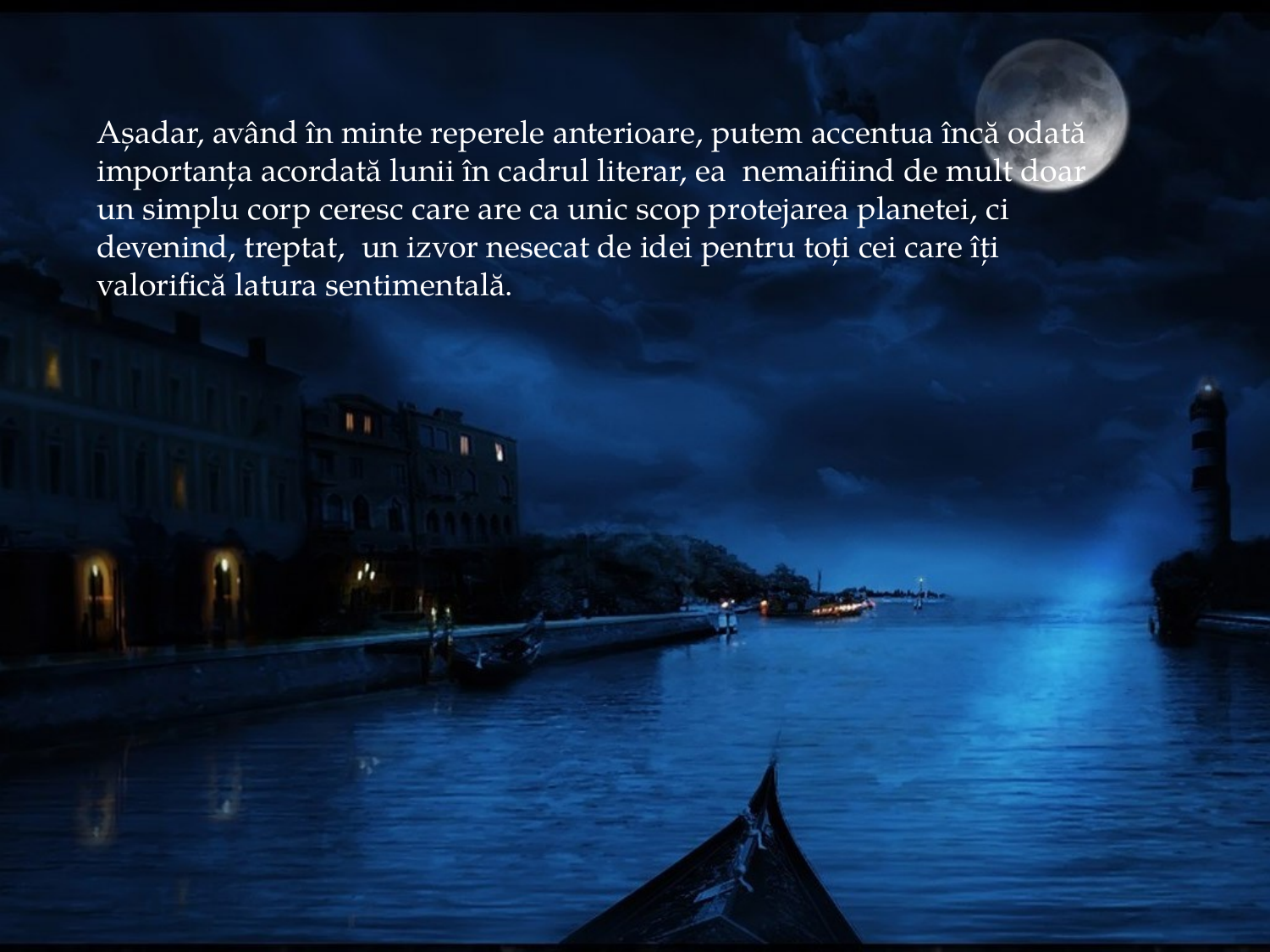

Aşadar, având în minte reperele anterioare, putem accentua încă odată importanţa acordată lunii în cadrul literar, ea  nemaifiind de mult doar un simplu corp ceresc care are ca unic scop protejarea planetei, ci devenind, treptat,  un izvor nesecat de idei pentru toţi cei care îţi valorifică latura sentimentală.